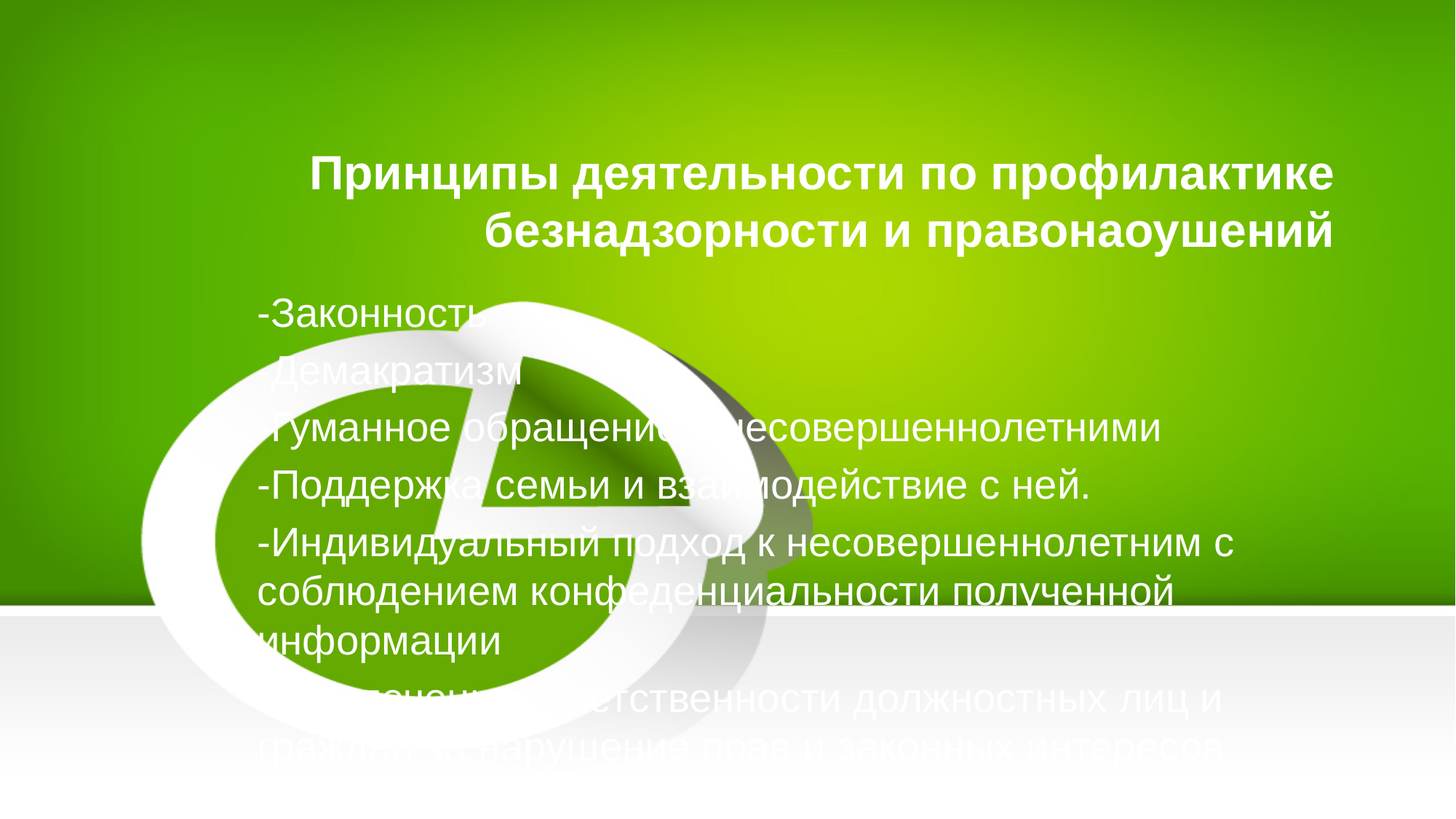

# Принципы деятельности по профилактике безнадзорности и правонаоушений
-Законность
-Демакратизм
-Гуманное обращение с несовершеннолетними
-Поддержка семьи и взаимодействие с ней.
-Индивидуальный подход к несовершеннолетним с соблюдением конфеденциальности полученной информации
-обеспечение ответственности должностных лиц и граждан за нарушение прав и законных интересов несовершеннолетних.